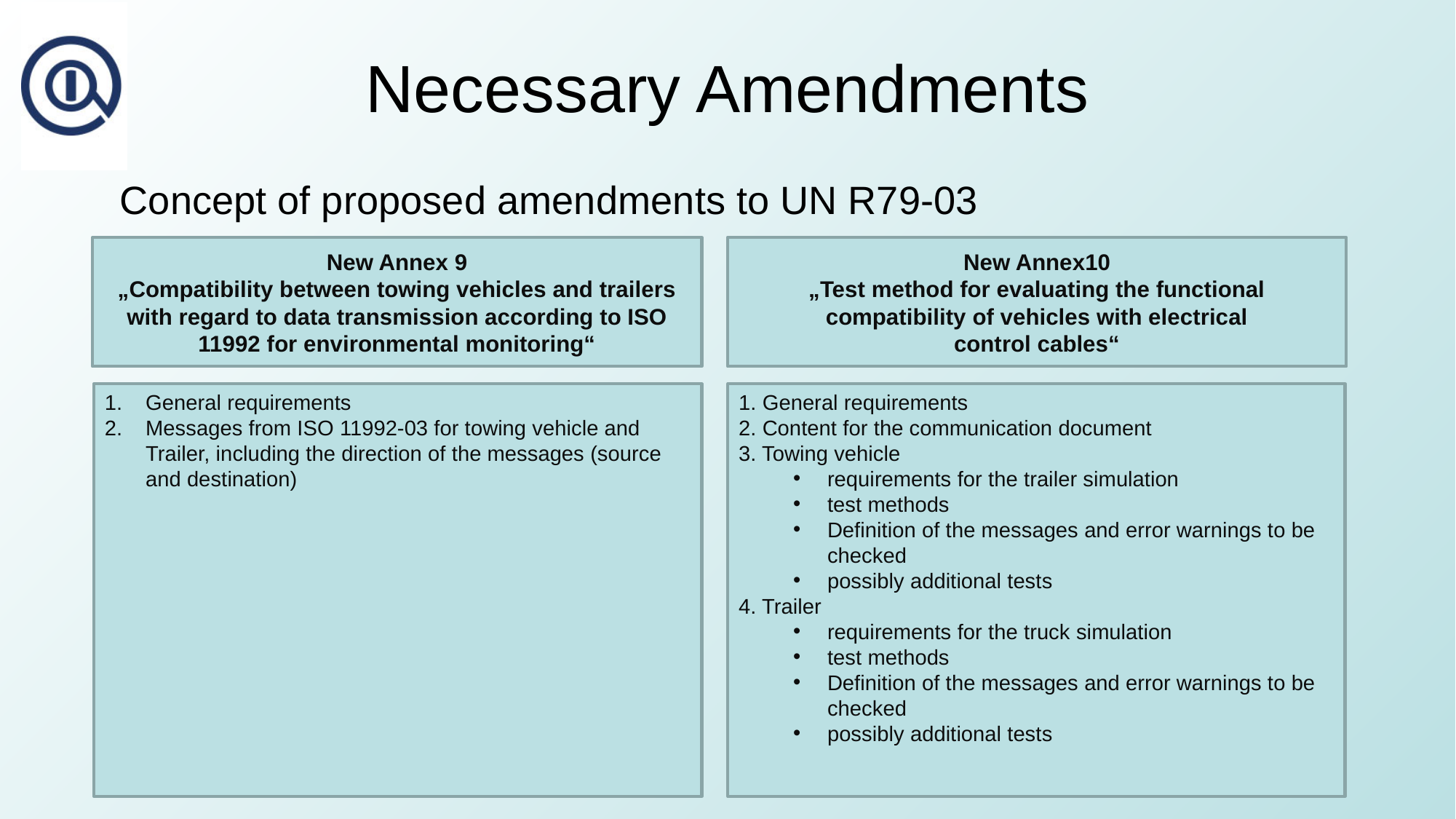

# Necessary Amendments
Concept of proposed amendments to UN R79-03
New Annex 9
„Compatibility between towing vehicles and trailers with regard to data transmission according to ISO 11992 for environmental monitoring“
New Annex10
„Test method for evaluating the functional compatibility of vehicles with electrical
control cables“
General requirements
Messages from ISO 11992-03 for towing vehicle and Trailer, including the direction of the messages (source and destination)
1. General requirements
2. Content for the communication document
3. Towing vehicle
requirements for the trailer simulation
test methods
Definition of the messages and error warnings to be checked
possibly additional tests
4. Trailer
requirements for the truck simulation
test methods
Definition of the messages and error warnings to be checked
possibly additional tests